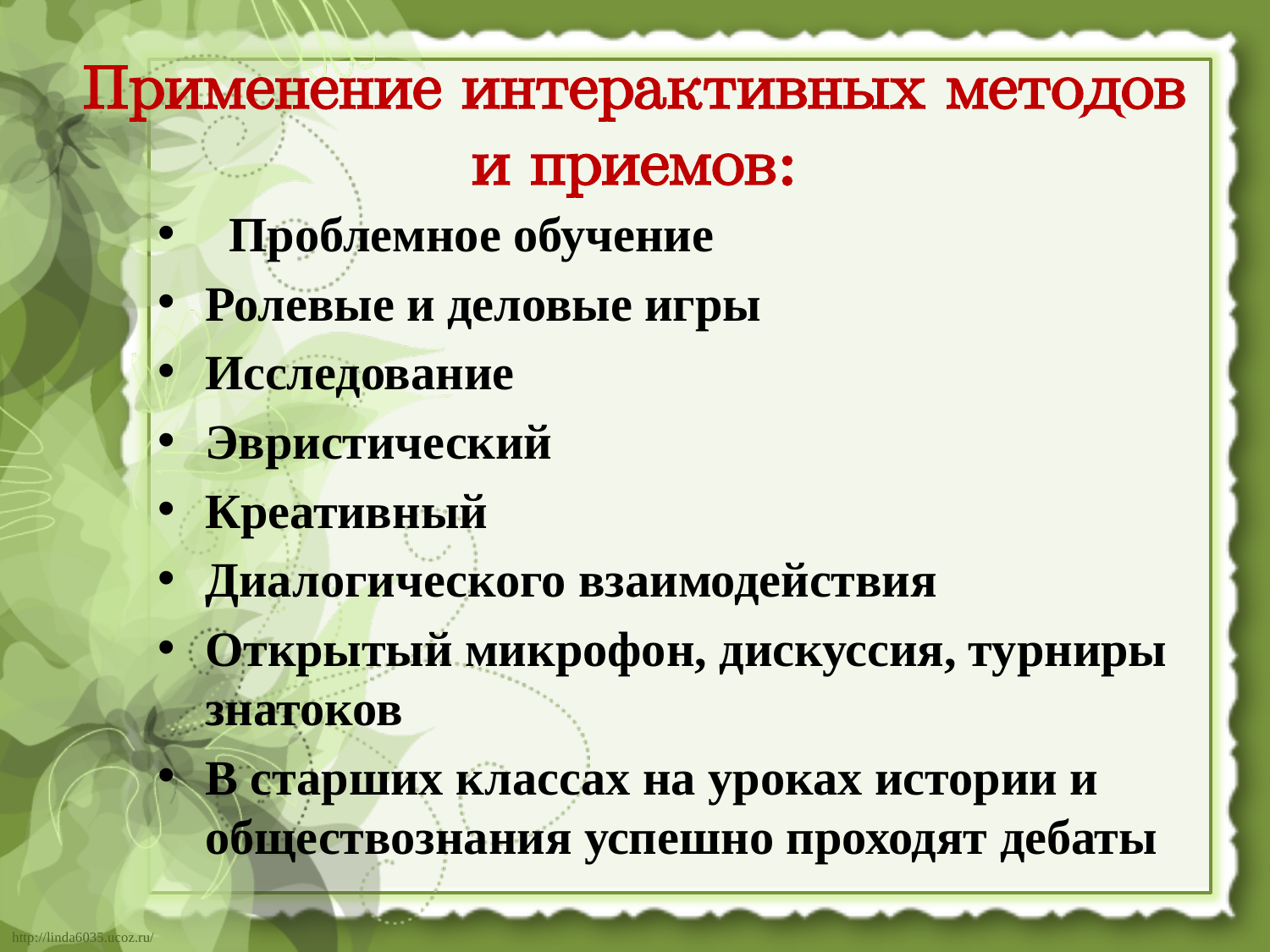

# Применение интерактивных методов и приемов:
Проблемное обучение
Ролевые и деловые игры
Исследование
Эвристический
Креативный
Диалогического взаимодействия
Открытый микрофон, дискуссия, турниры знатоков
В старших классах на уроках истории и обществознания успешно проходят дебаты